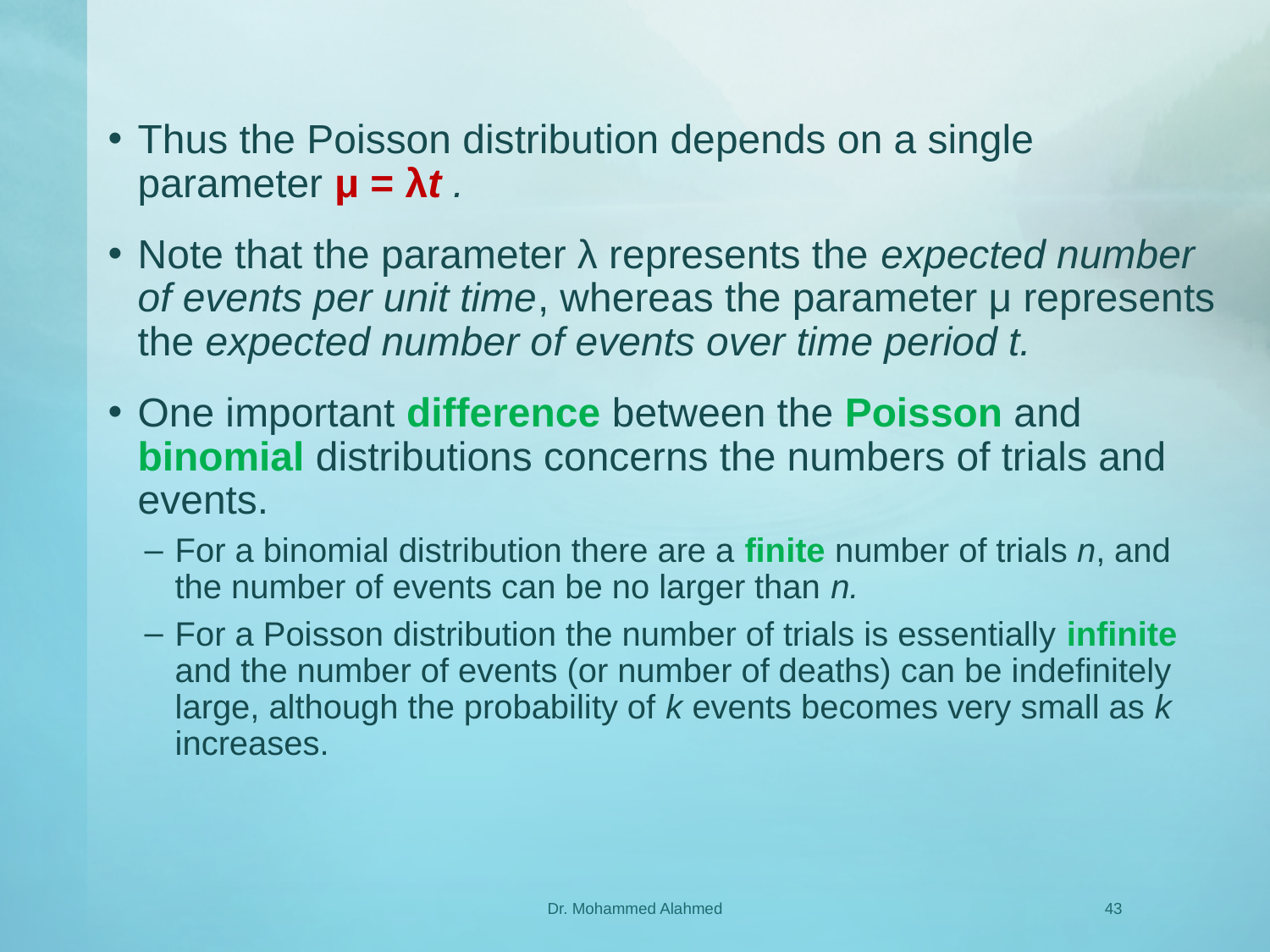

Thus the Poisson distribution depends on a single parameter μ = λt .
Note that the parameter λ represents the expected number of events per unit time, whereas the parameter μ represents the expected number of events over time period t.
One important difference between the Poisson and binomial distributions concerns the numbers of trials and events.
For a binomial distribution there are a finite number of trials n, and the number of events can be no larger than n.
For a Poisson distribution the number of trials is essentially infinite and the number of events (or number of deaths) can be indefinitely large, although the probability of k events becomes very small as k increases.
Dr. Mohammed Alahmed
43